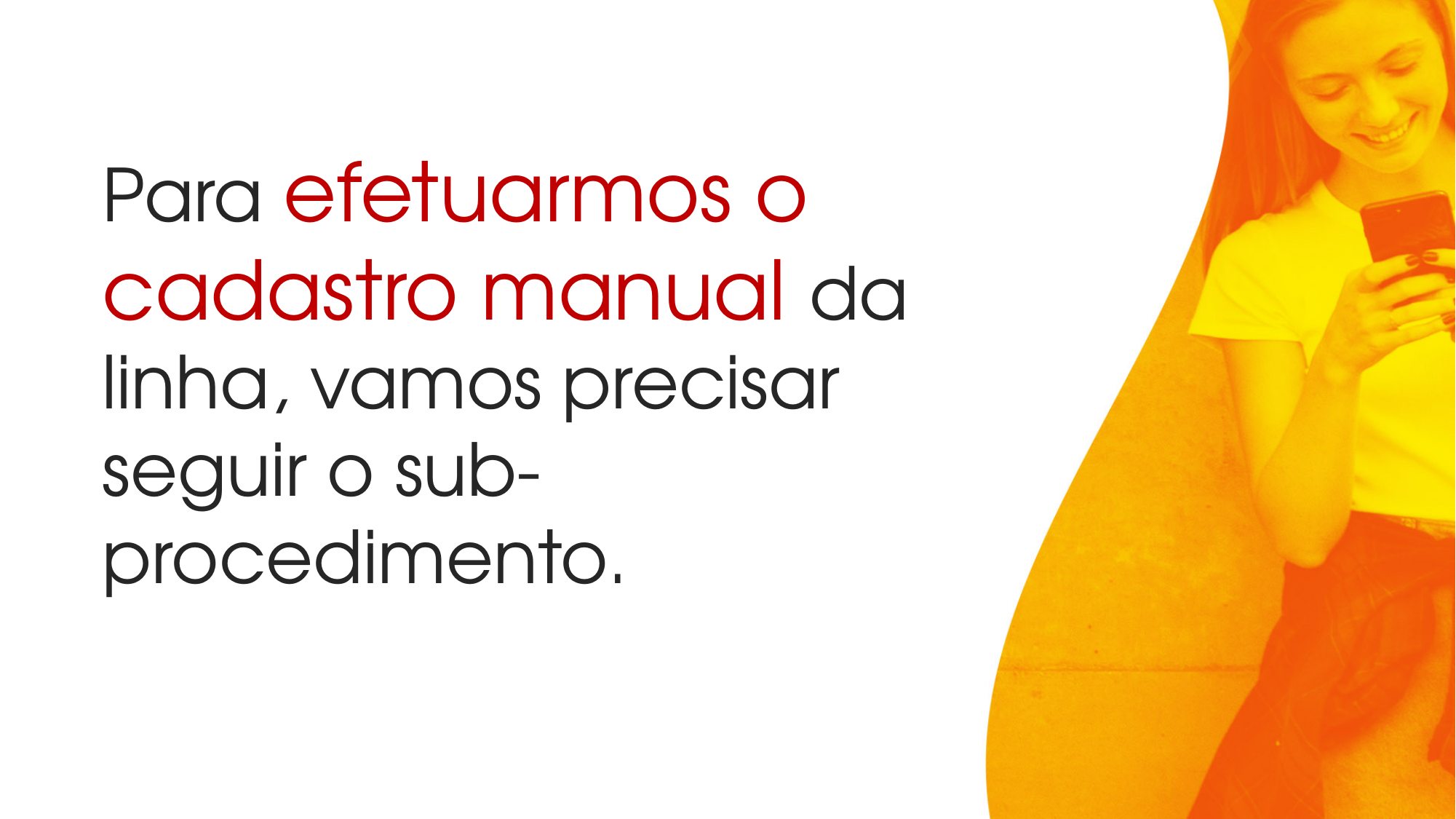

Para efetuarmos o cadastro manual da linha, vamos precisar seguir o sub- procedimento.